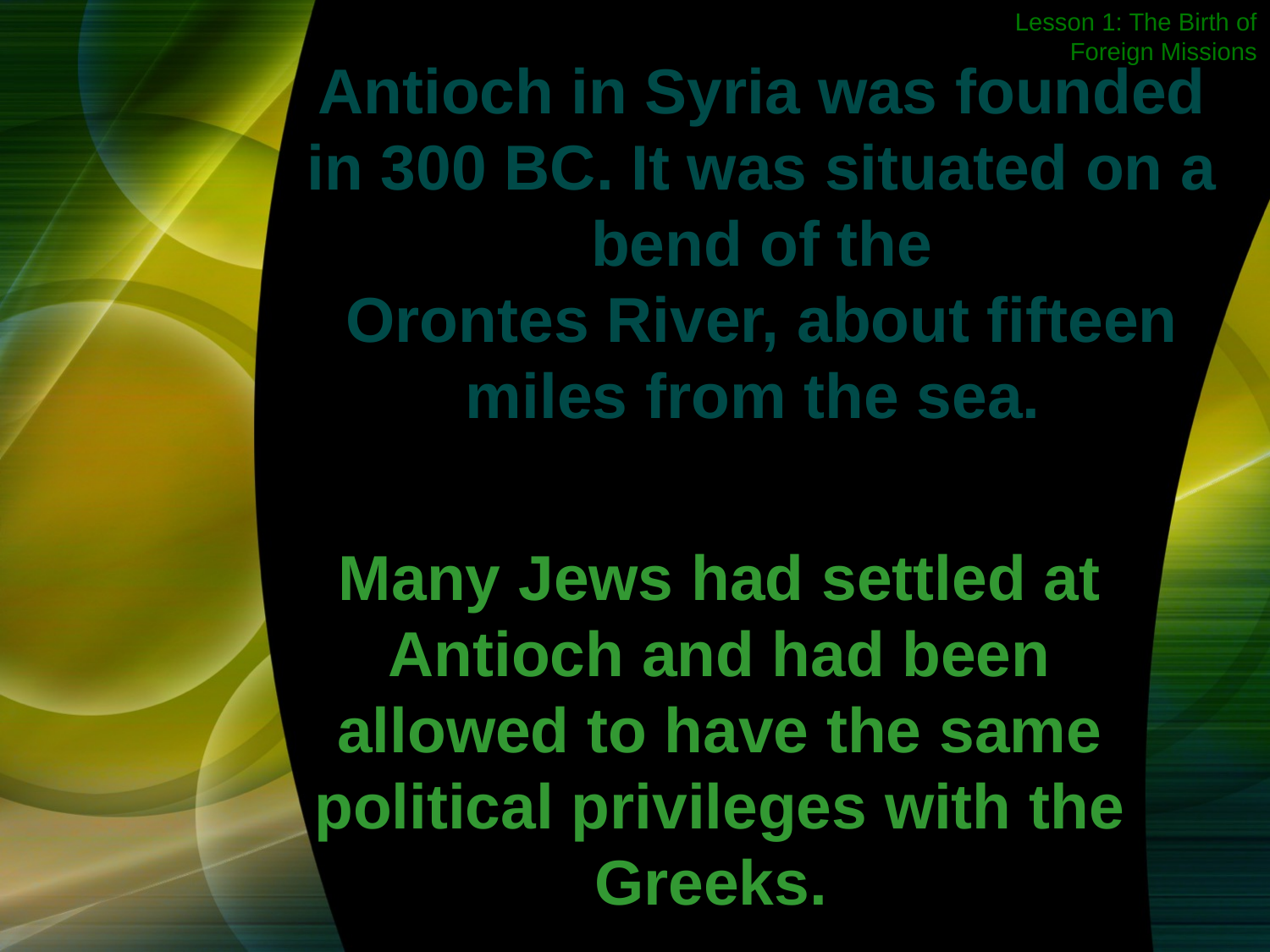

Lesson 1: The Birth of Foreign Missions
Antioch in Syria was founded in 300 BC. It was situated on a bend of the
Orontes River, about fifteen miles from the sea.
Many Jews had settled at Antioch and had been allowed to have the same
political privileges with the Greeks.